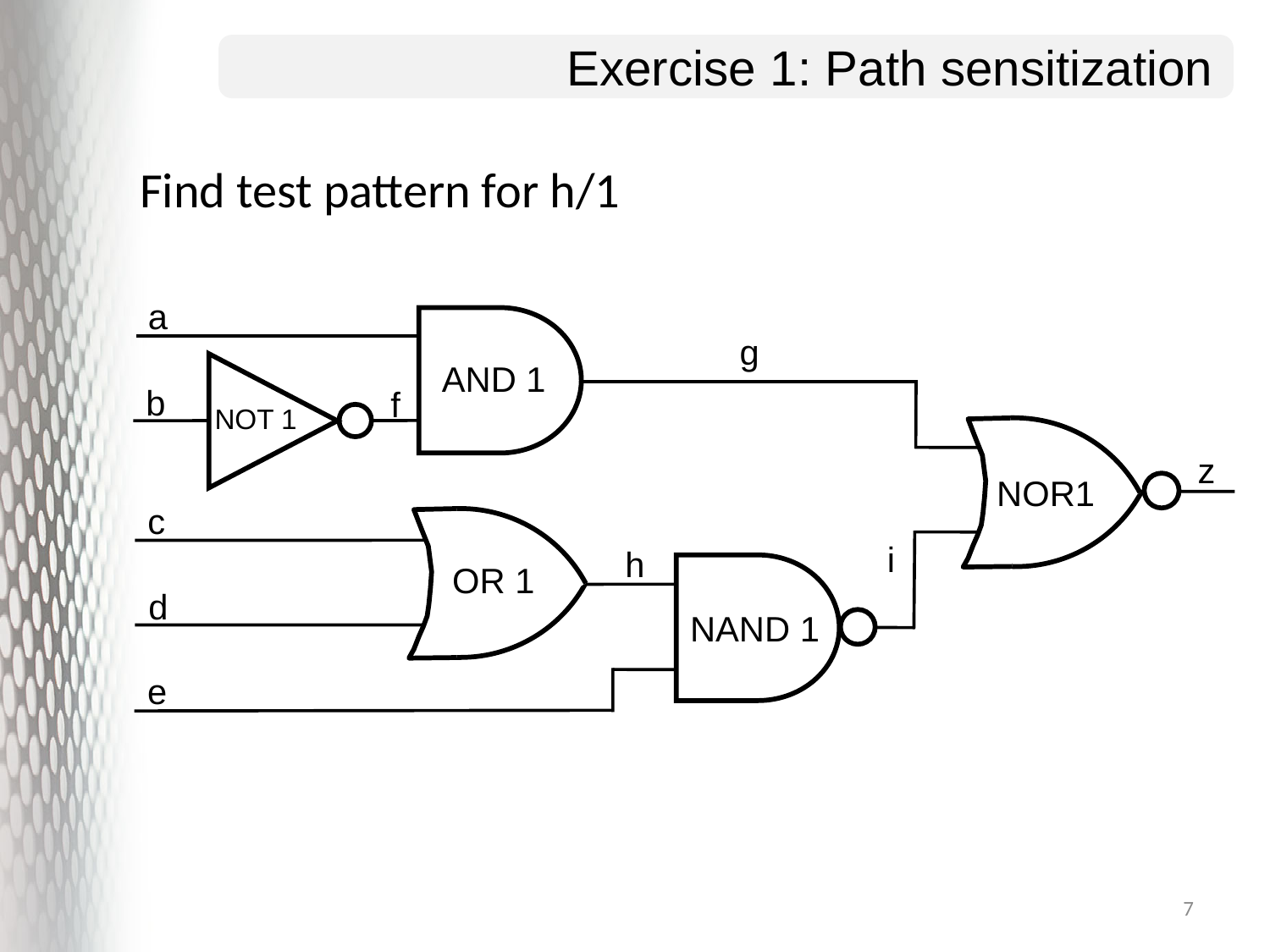

# Exercise 1: Path sensitization

Find test pattern for h/1

a

g
AND 1

NOT 1
b
f

z
NOR1
c

OR 1
i

h

d
NAND 1
e

7